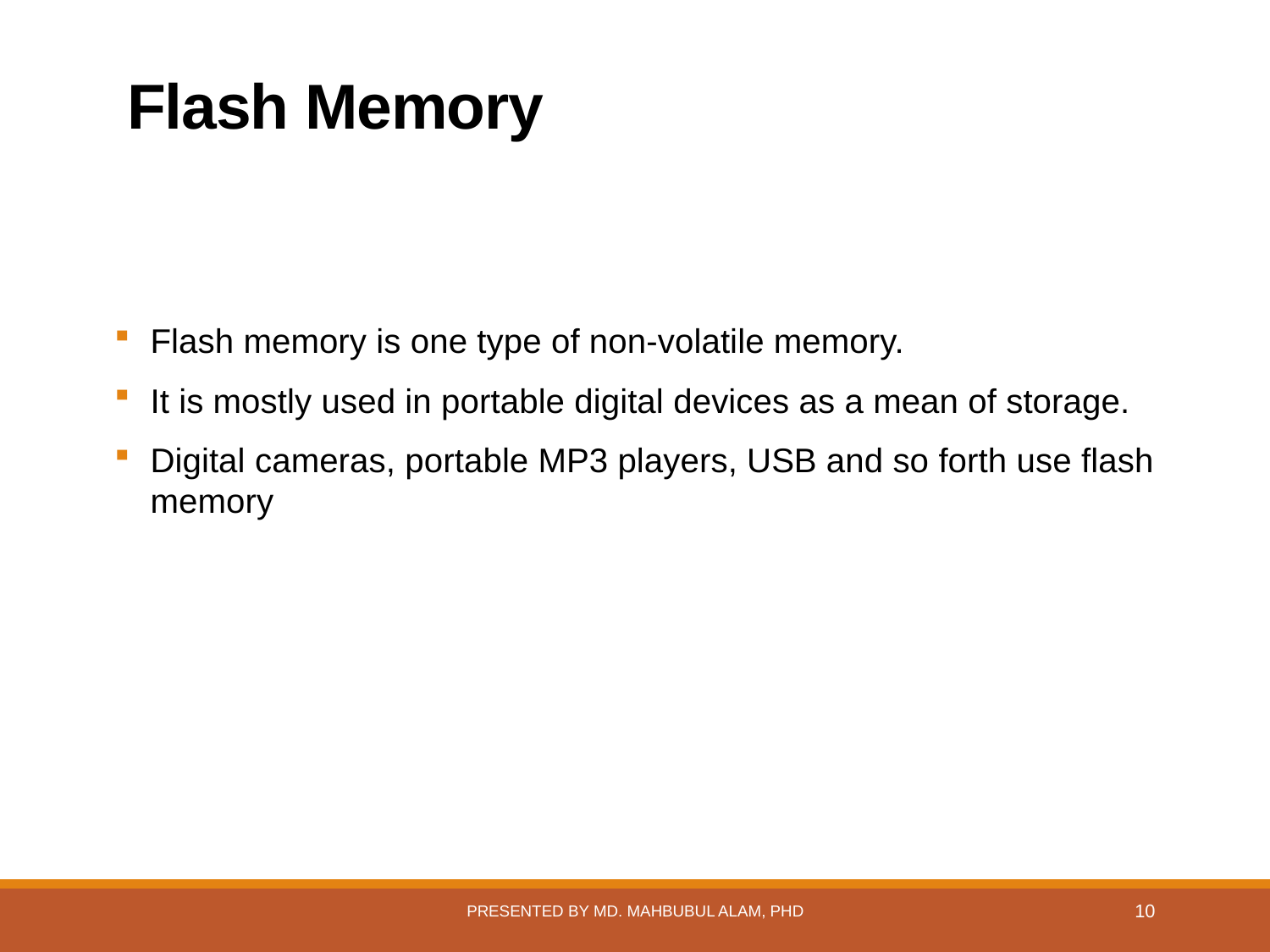

# Flash Memory

Flash memory is one type of non-volatile memory.
It is mostly used in portable digital devices as a mean of storage.
Digital cameras, portable MP3 players, USB and so forth use flash memory
Presented by Md. Mahbubul Alam, PhD
10